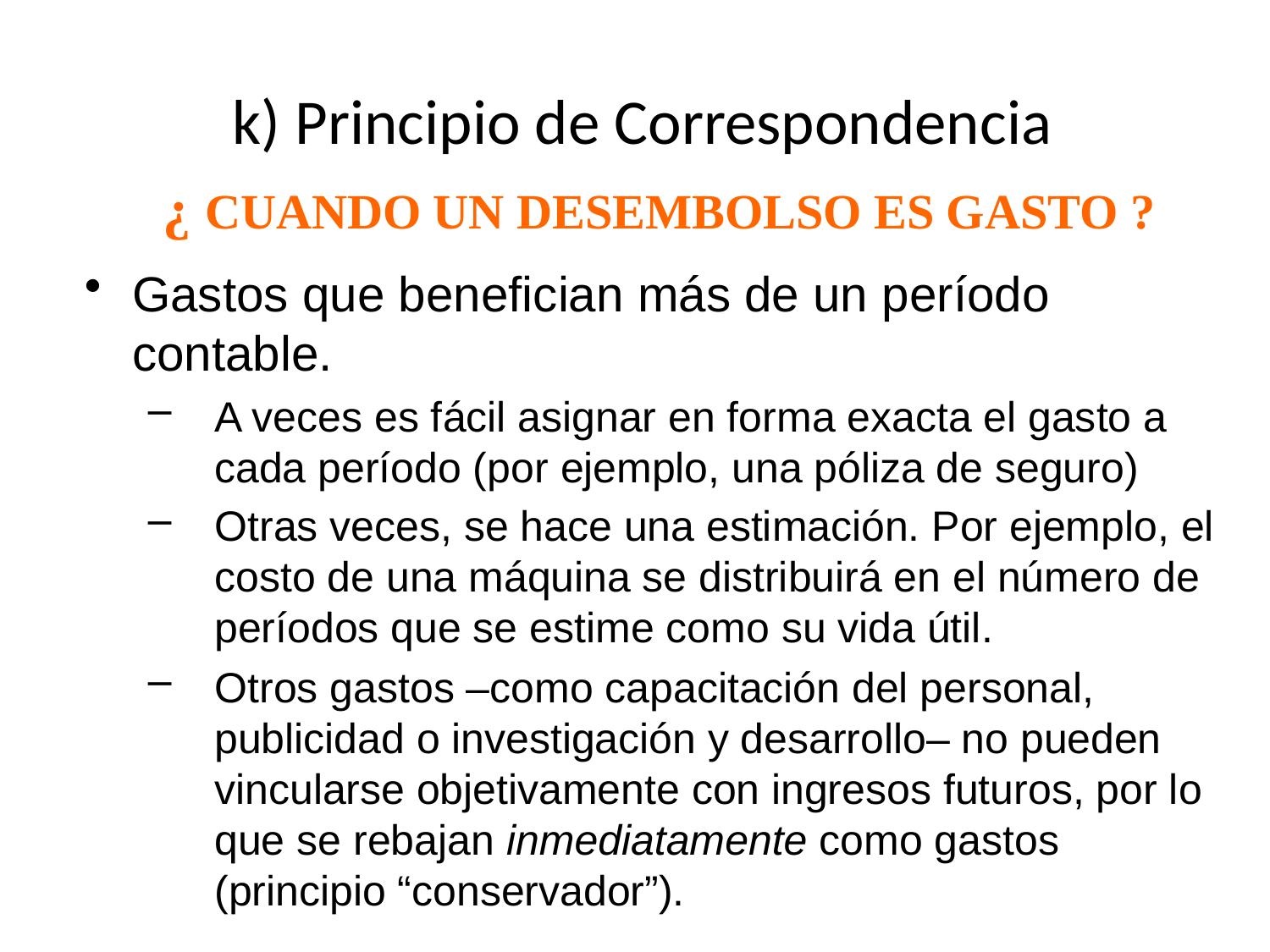

# k) Principio de Correspondencia
¿ CUANDO UN DESEMBOLSO ES GASTO ?
Gastos que benefician más de un período contable.
A veces es fácil asignar en forma exacta el gasto a cada período (por ejemplo, una póliza de seguro)
Otras veces, se hace una estimación. Por ejemplo, el costo de una máquina se distribuirá en el número de períodos que se estime como su vida útil.
Otros gastos –como capacitación del personal, publicidad o investigación y desarrollo– no pueden vincularse objetivamente con ingresos futuros, por lo que se rebajan inmediatamente como gastos (principio “conservador”).